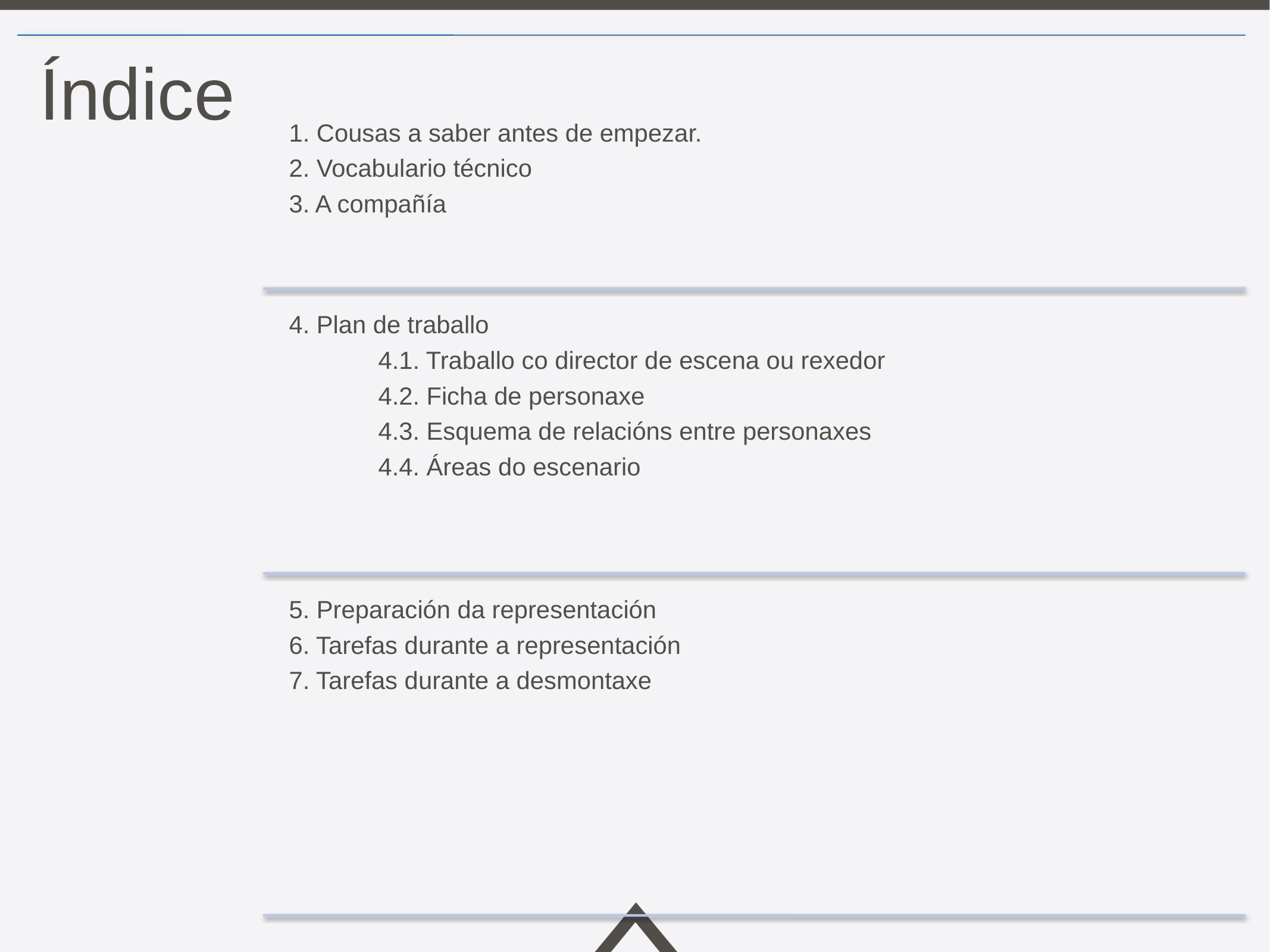

Índice

1. Cousas a saber antes de empezar.
2. Vocabulario técnico
3. A compañía

4. Plan de traballo
	4.1. Traballo co director de escena ou rexedor
	4.2. Ficha de personaxe
	4.3. Esquema de relacións entre personaxes
	4.4. Áreas do escenario

5. Preparación da representación
6. Tarefas durante a representación
7. Tarefas durante a desmontaxe